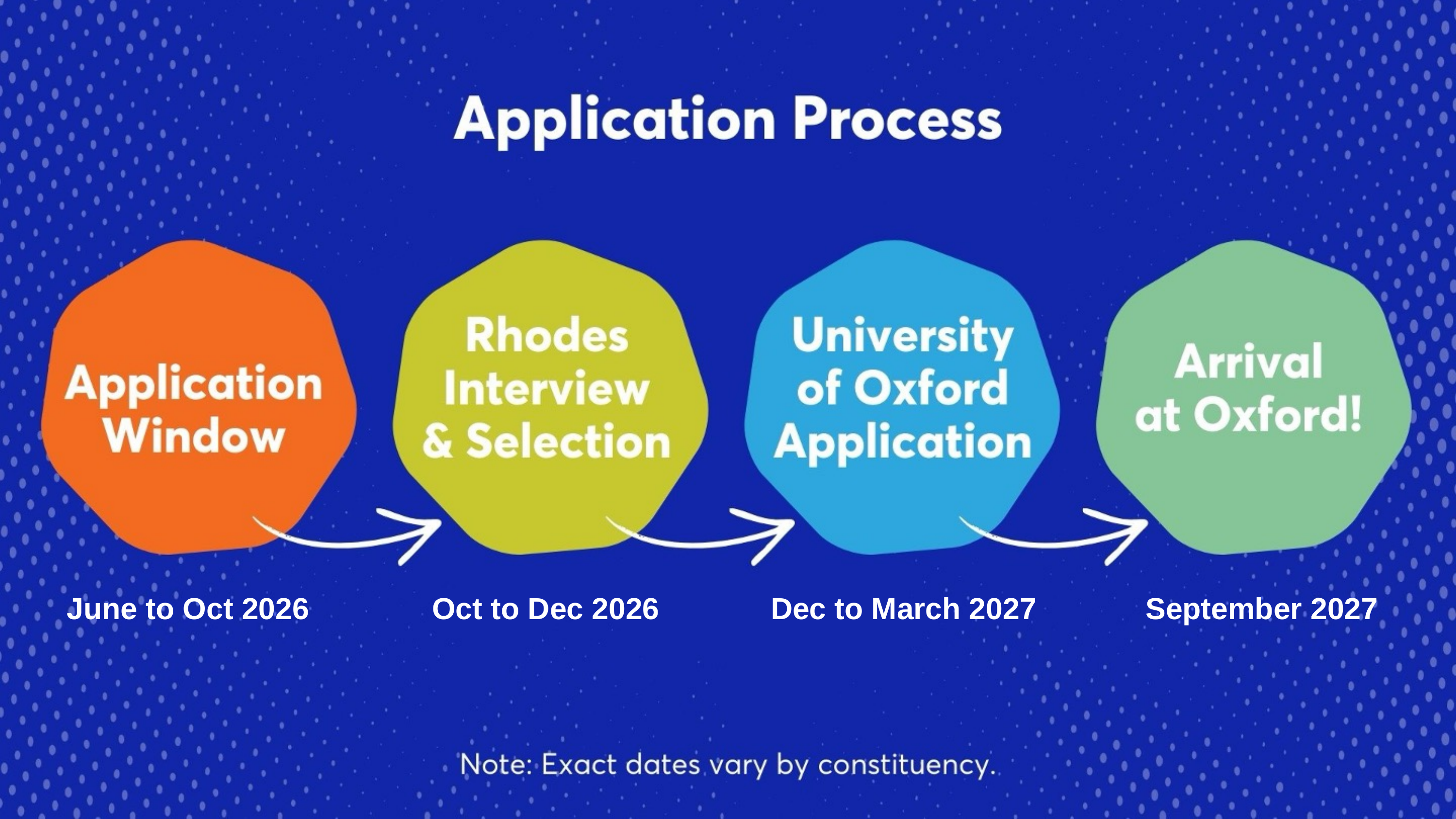

June to Oct 2026
Oct to Dec 2026
Dec to March 2027
September 2027